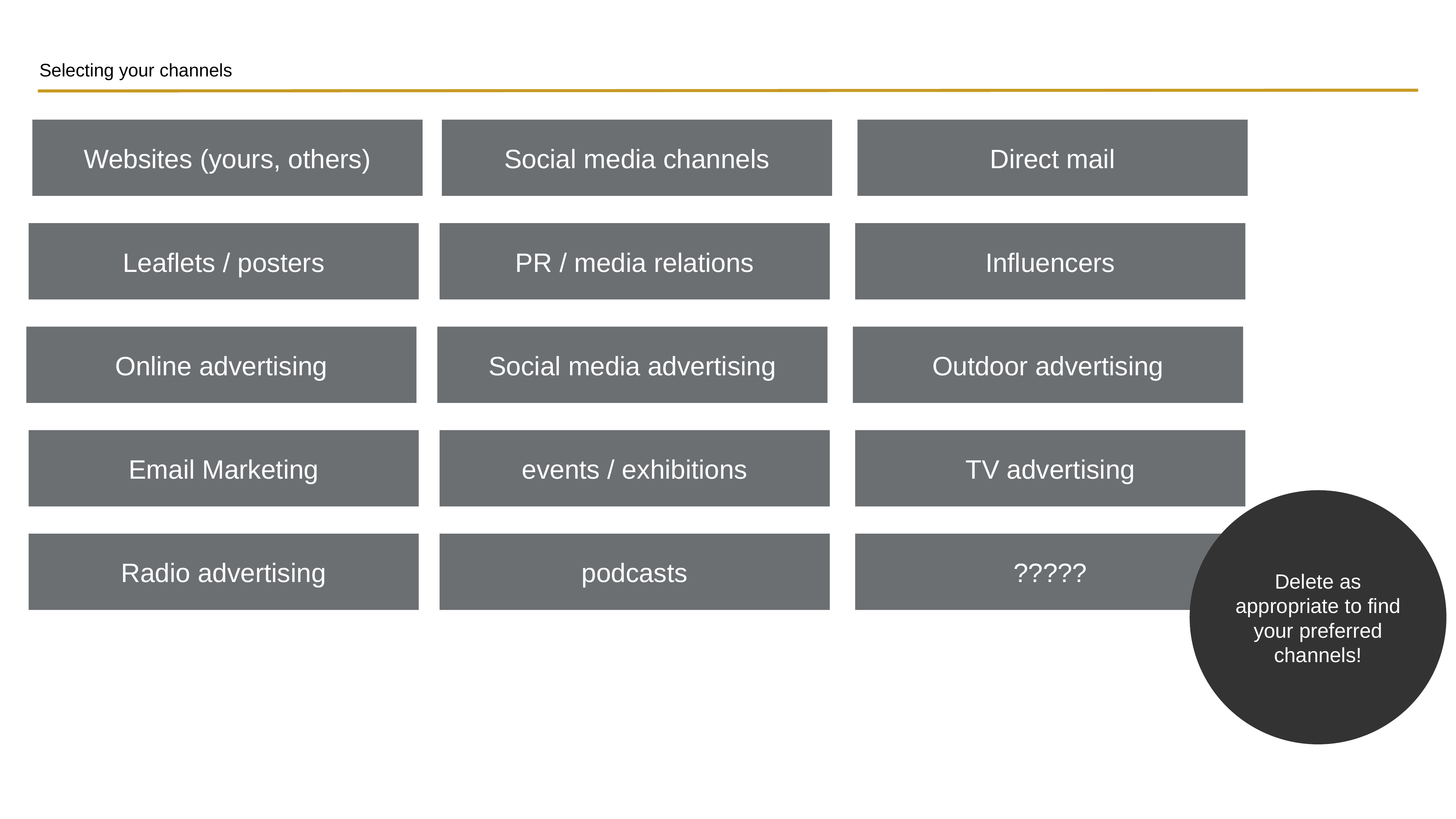

Selecting your channels
Websites (yours, others)
Social media channels
Direct mail
Leaflets / posters
PR / media relations
Influencers
Online advertising
Social media advertising
Outdoor advertising
Email Marketing
events / exhibitions
TV advertising
Delete as appropriate to find your preferred channels!
Radio advertising
podcasts
?????